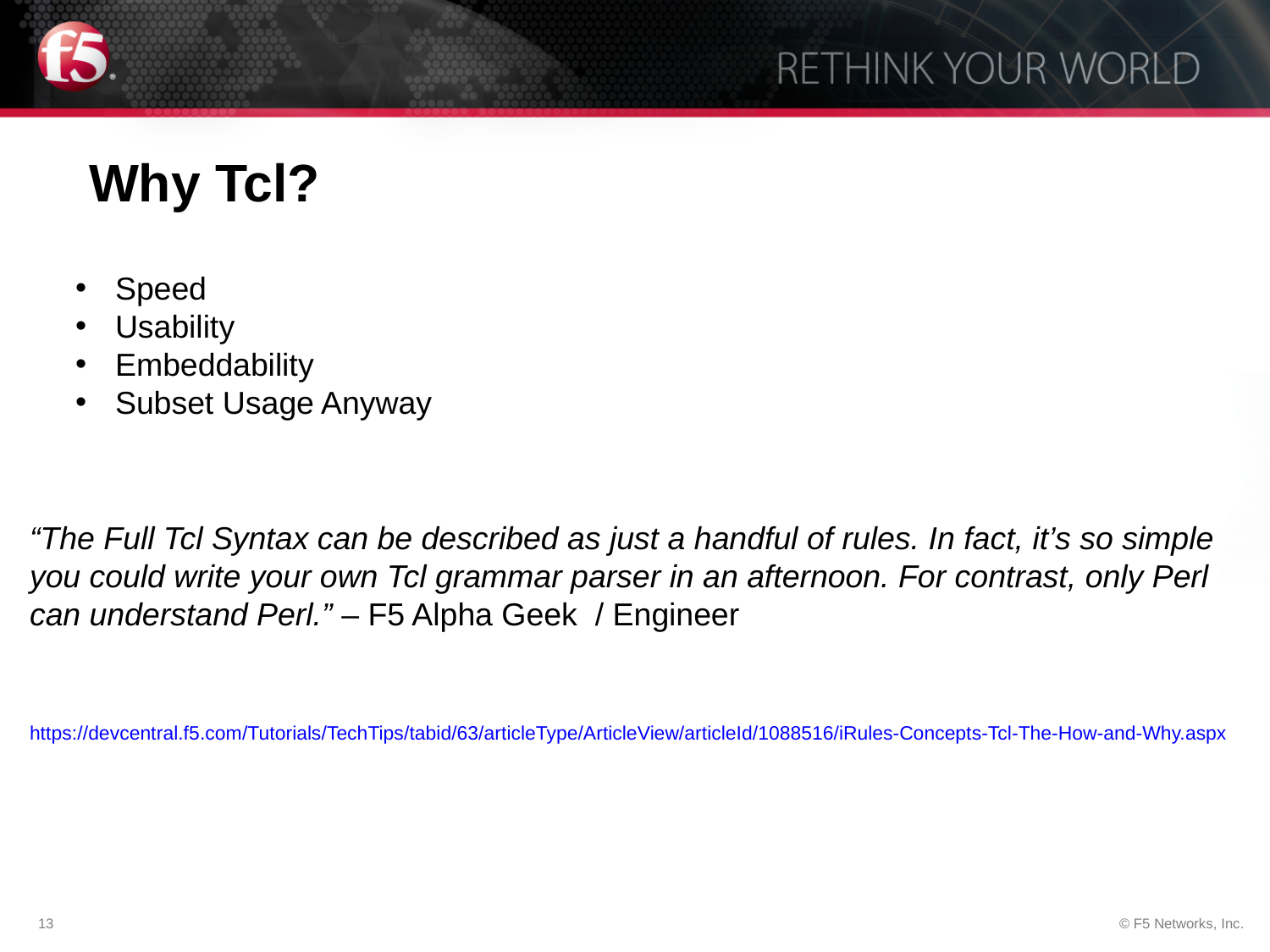

# Why Tcl?
Speed
Usability
Embeddability
Subset Usage Anyway
“The Full Tcl Syntax can be described as just a handful of rules. In fact, it’s so simple you could write your own Tcl grammar parser in an afternoon. For contrast, only Perl can understand Perl.” – F5 Alpha Geek  / Engineer

https://devcentral.f5.com/Tutorials/TechTips/tabid/63/articleType/ArticleView/articleId/1088516/iRules-Concepts-Tcl-The-How-and-Why.aspx